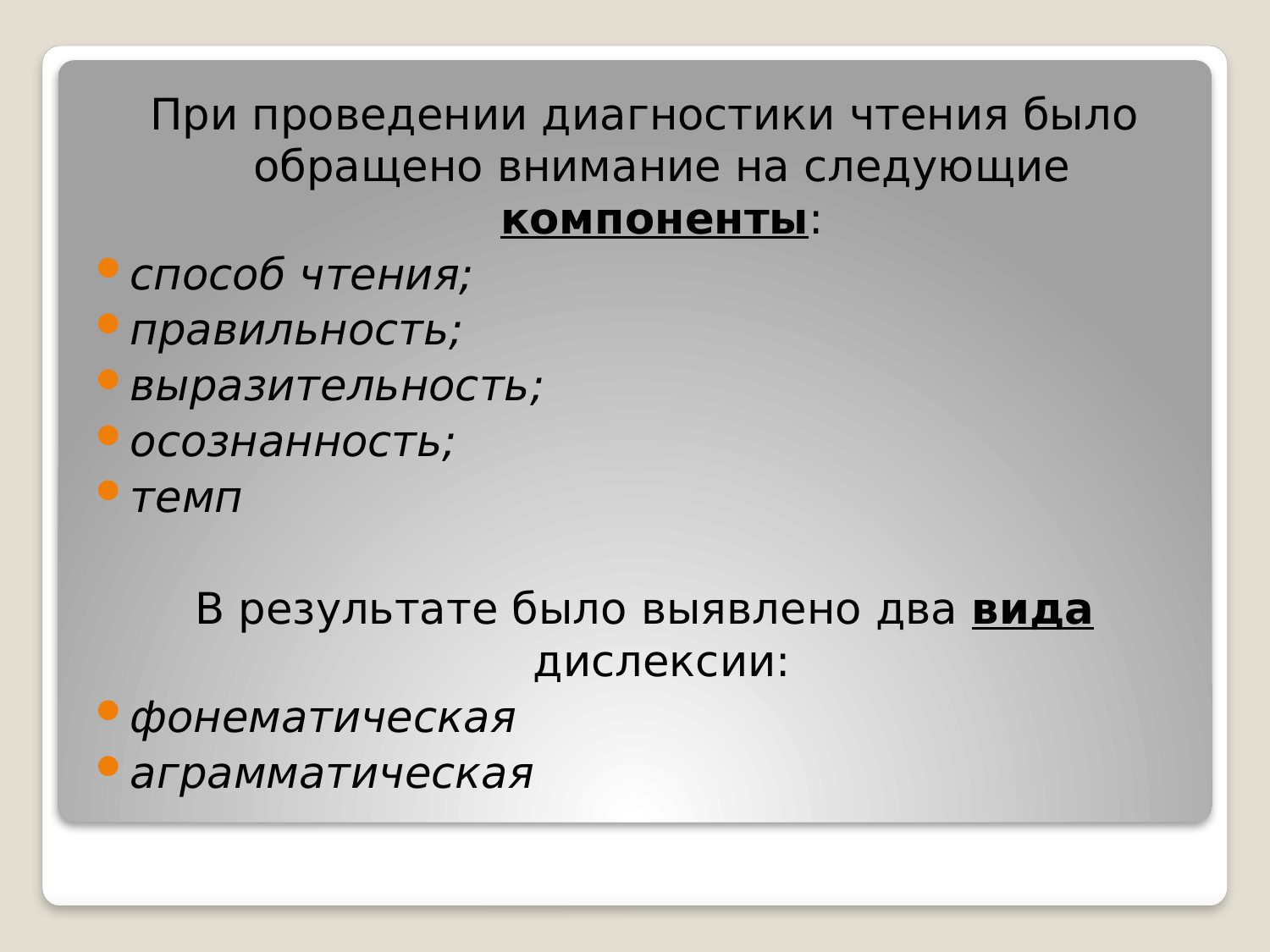

При проведении диагностики чтения было обращено внимание на следующие компоненты:
способ чтения;
правильность;
выразительность;
осознанность;
темп

В результате было выявлено два вида дислексии:
фонематическая
аграмматическая